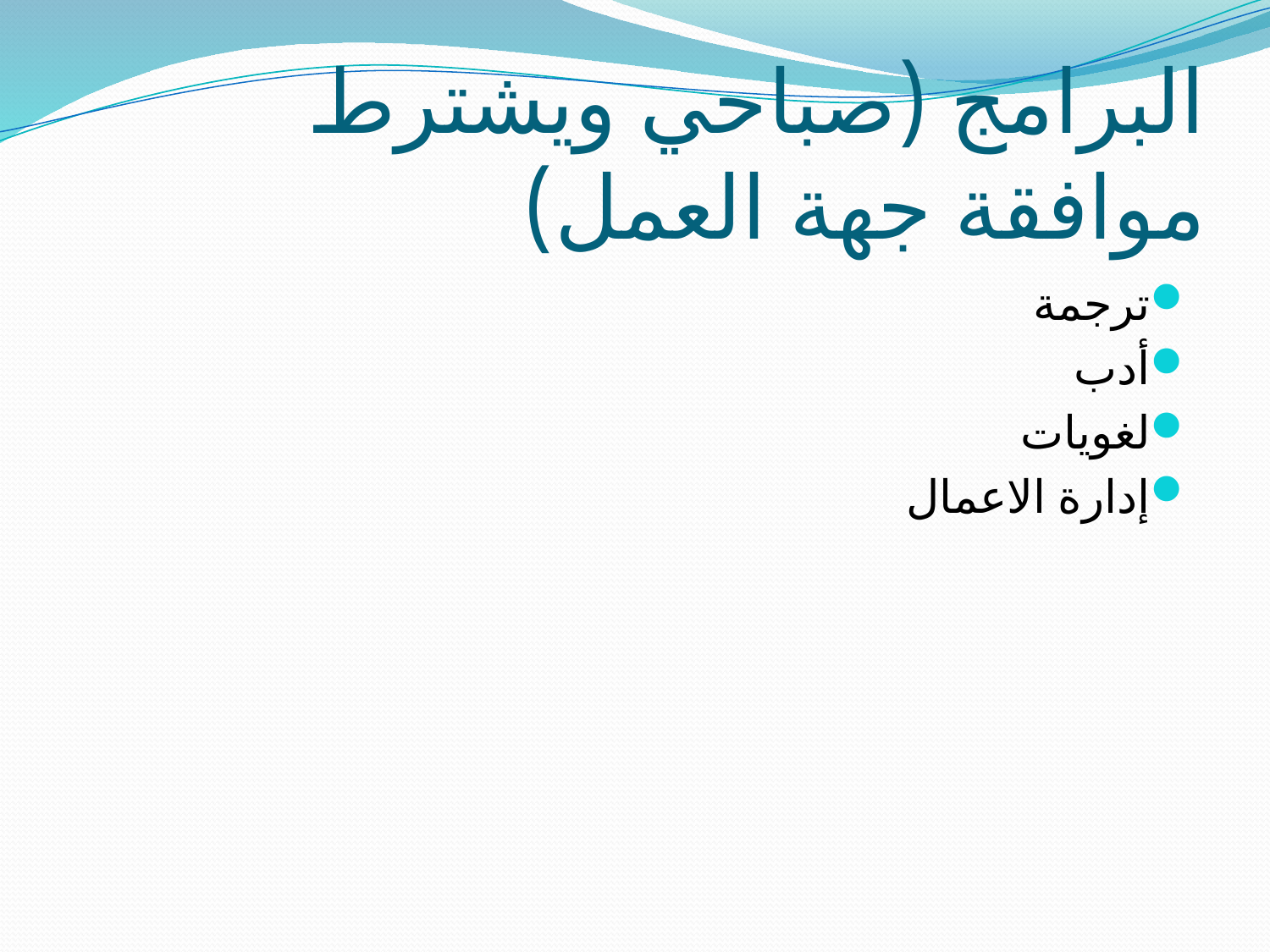

# البرامج (صباحي ويشترط موافقة جهة العمل)
ترجمة
أدب
لغويات
إدارة الاعمال